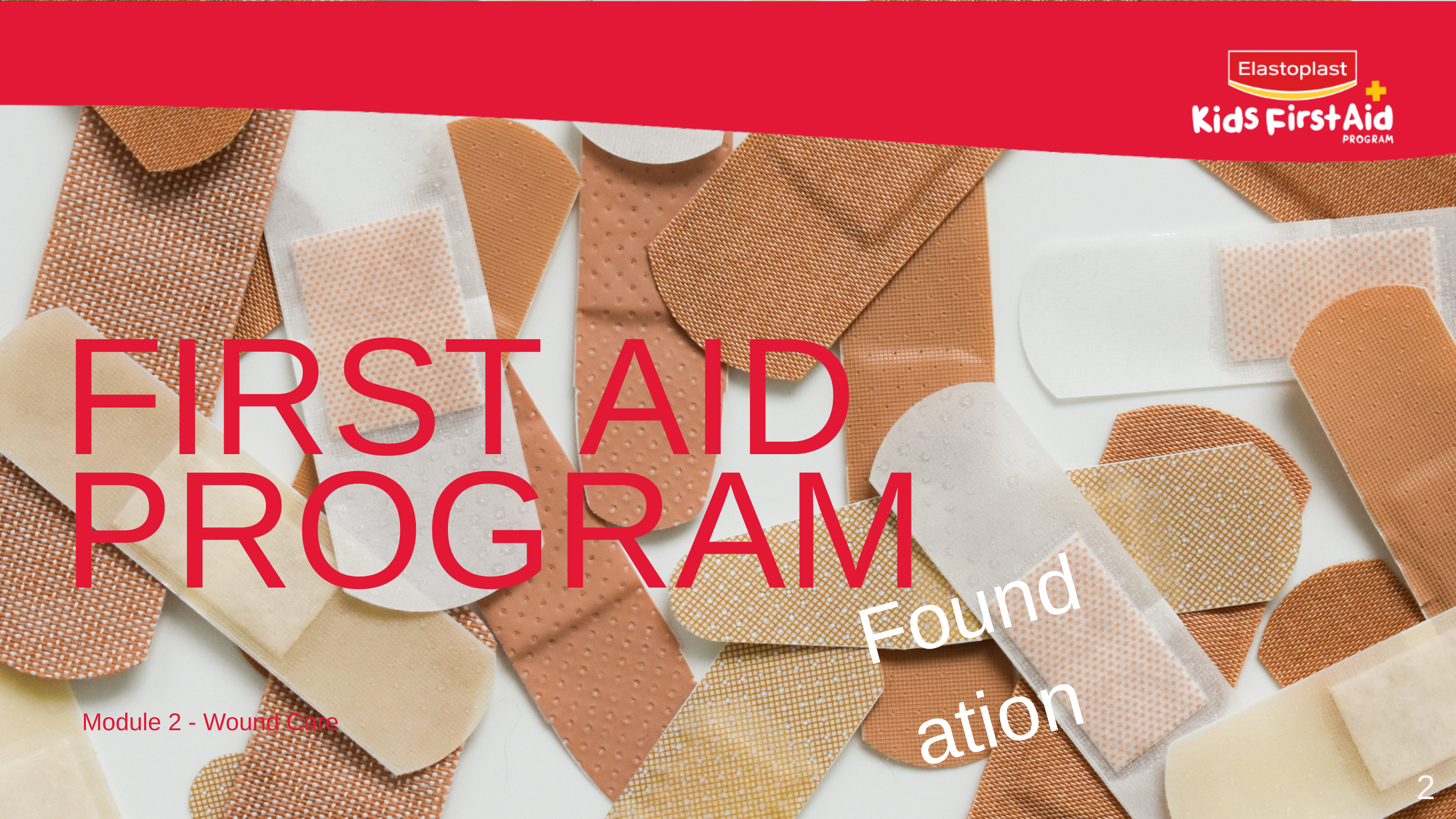

FIRST AID PROGRAM
Foundation
Module 2 - Wound Care
21